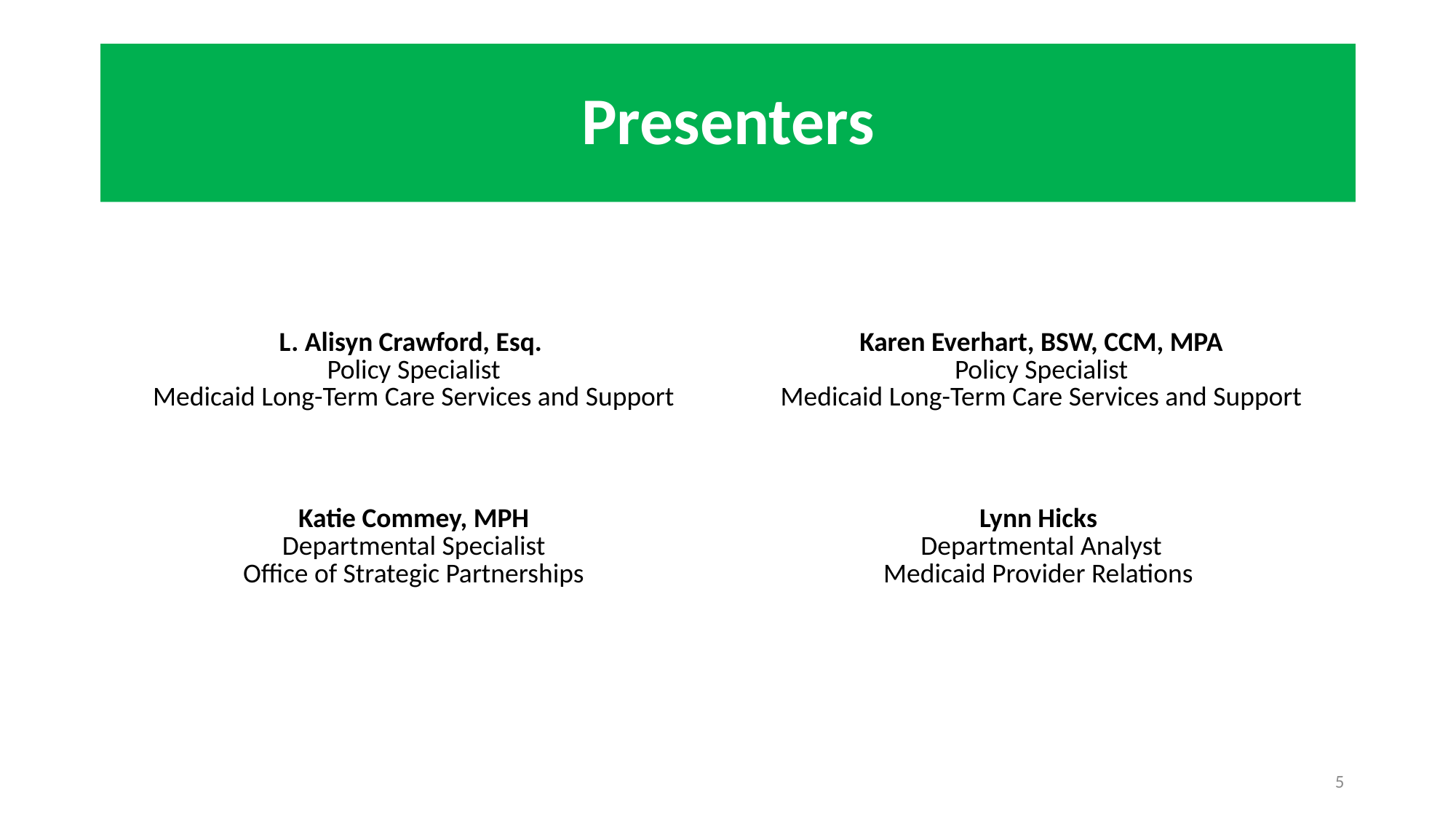

# Presenters
| L. Alisyn Crawford, Esq. Policy Specialist Medicaid Long-Term Care Services and Support | Karen Everhart, BSW, CCM, MPA Policy Specialist Medicaid Long-Term Care Services and Support |
| --- | --- |
| Katie Commey, MPH Departmental Specialist Office of Strategic Partnerships | Lynn Hicks Departmental Analyst Medicaid Provider Relations |
5